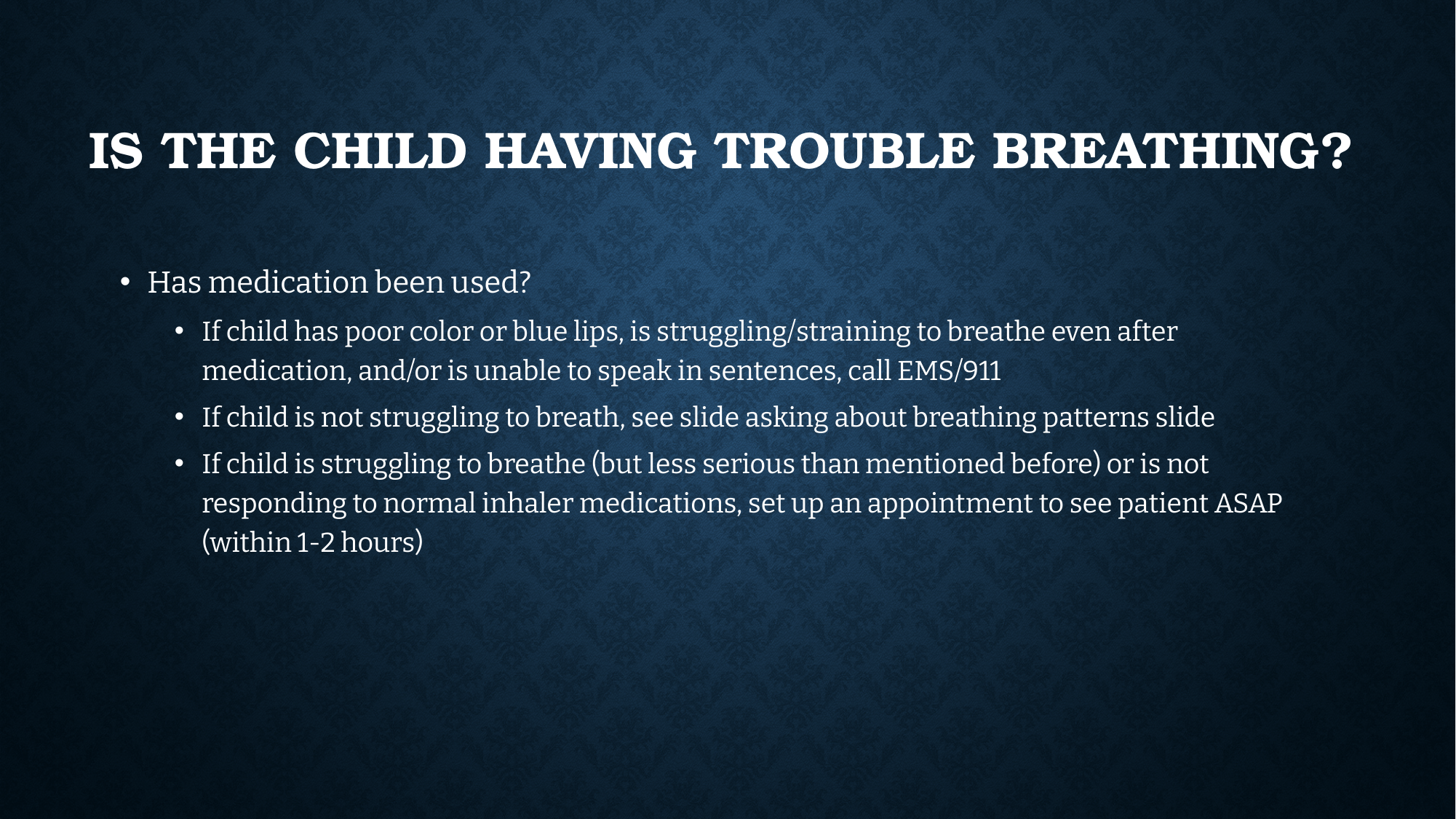

# Is the child having trouble Breathing?
Has medication been used?
If child has poor color or blue lips, is struggling/straining to breathe even after medication, and/or is unable to speak in sentences, call EMS/911
If child is not struggling to breath, see slide asking about breathing patterns slide
If child is struggling to breathe (but less serious than mentioned before) or is not responding to normal inhaler medications, set up an appointment to see patient ASAP (within 1-2 hours)